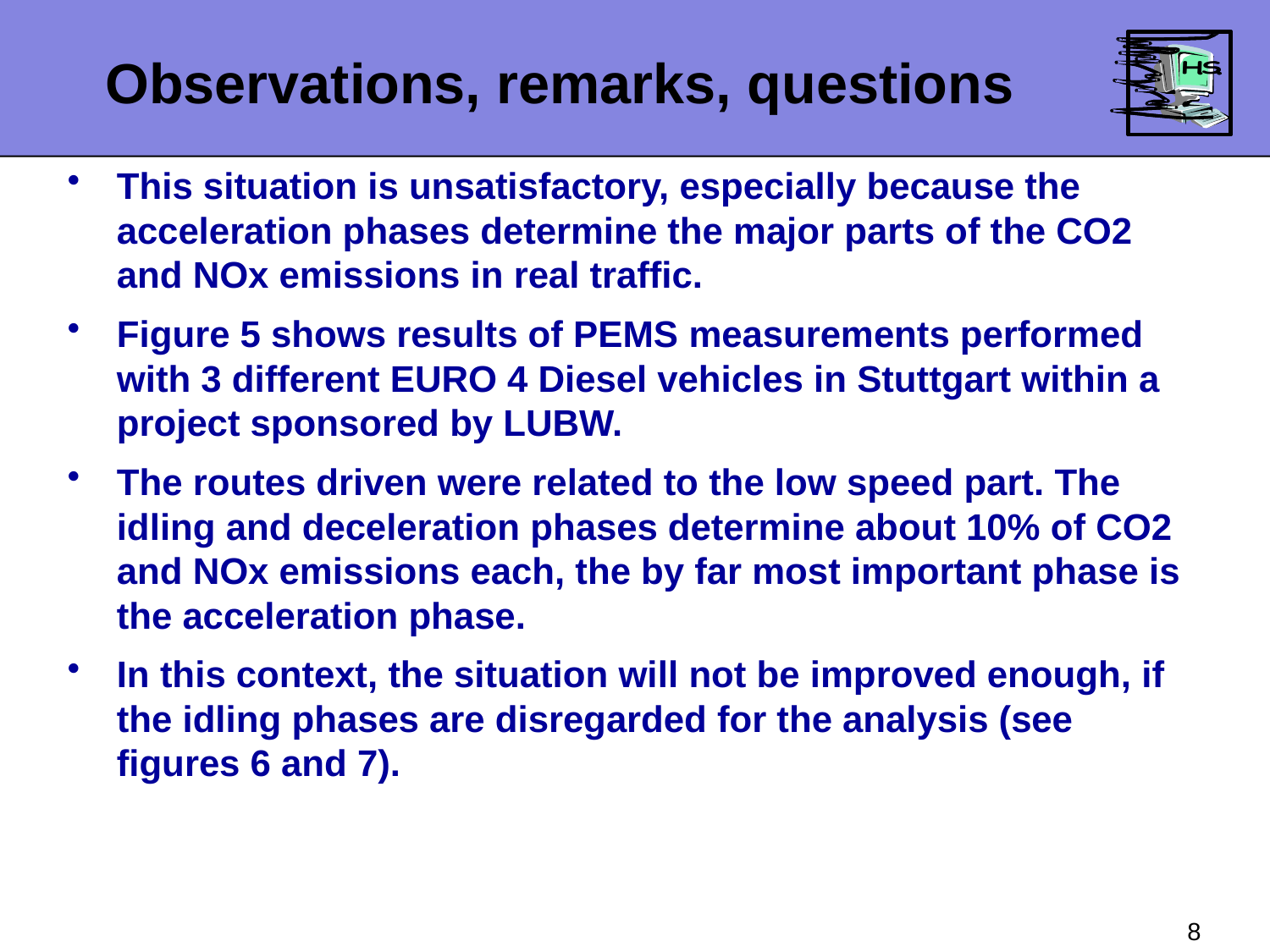

Observations, remarks, questions
This situation is unsatisfactory, especially because the acceleration phases determine the major parts of the CO2 and NOx emissions in real traffic.
Figure 5 shows results of PEMS measurements performed with 3 different EURO 4 Diesel vehicles in Stuttgart within a project sponsored by LUBW.
The routes driven were related to the low speed part. The idling and deceleration phases determine about 10% of CO2 and NOx emissions each, the by far most important phase is the acceleration phase.
In this context, the situation will not be improved enough, if the idling phases are disregarded for the analysis (see figures 6 and 7).

8